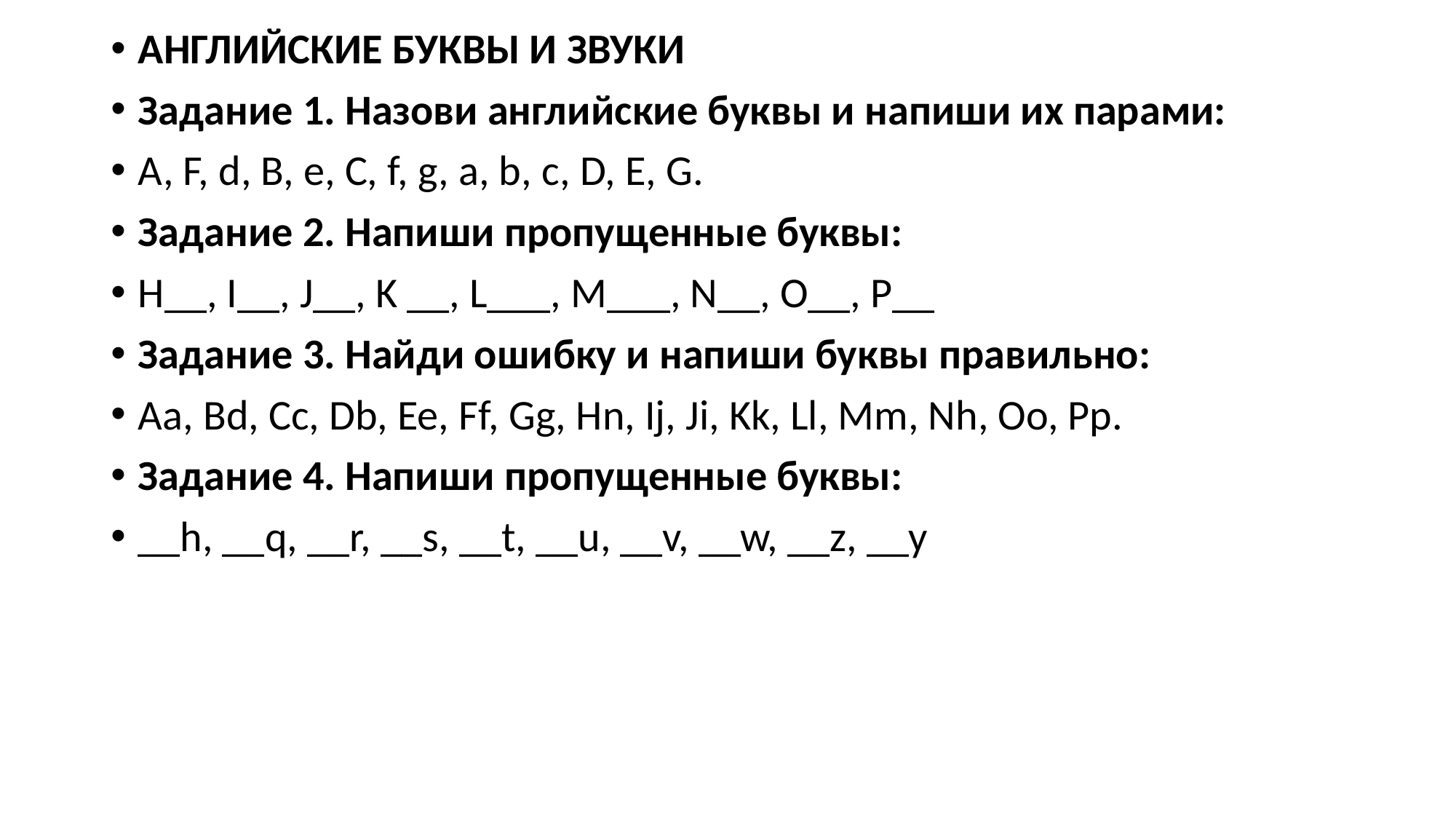

АНГЛИЙСКИЕ БУКВЫ И ЗВУКИ
Задание 1. Назови английские буквы и напиши их парами:
A, F, d, B, e, C, f, g, a, b, с, D, E, G.
Задание 2. Напиши пропущенные буквы:
H__, I__, J__, K __, L___, M___, N__, O__, P__
Задание 3. Найди ошибку и напиши буквы правильно:
Aa, Bd, Cc, Db, Ee, Ff, Gg, Hn, Ij, Ji, Kk, Ll, Mm, Nh, Oo, Pp.
Задание 4. Напиши пропущенные буквы:
__h, __q, __r, __s, __t, __u, __v, __w, __z, __y